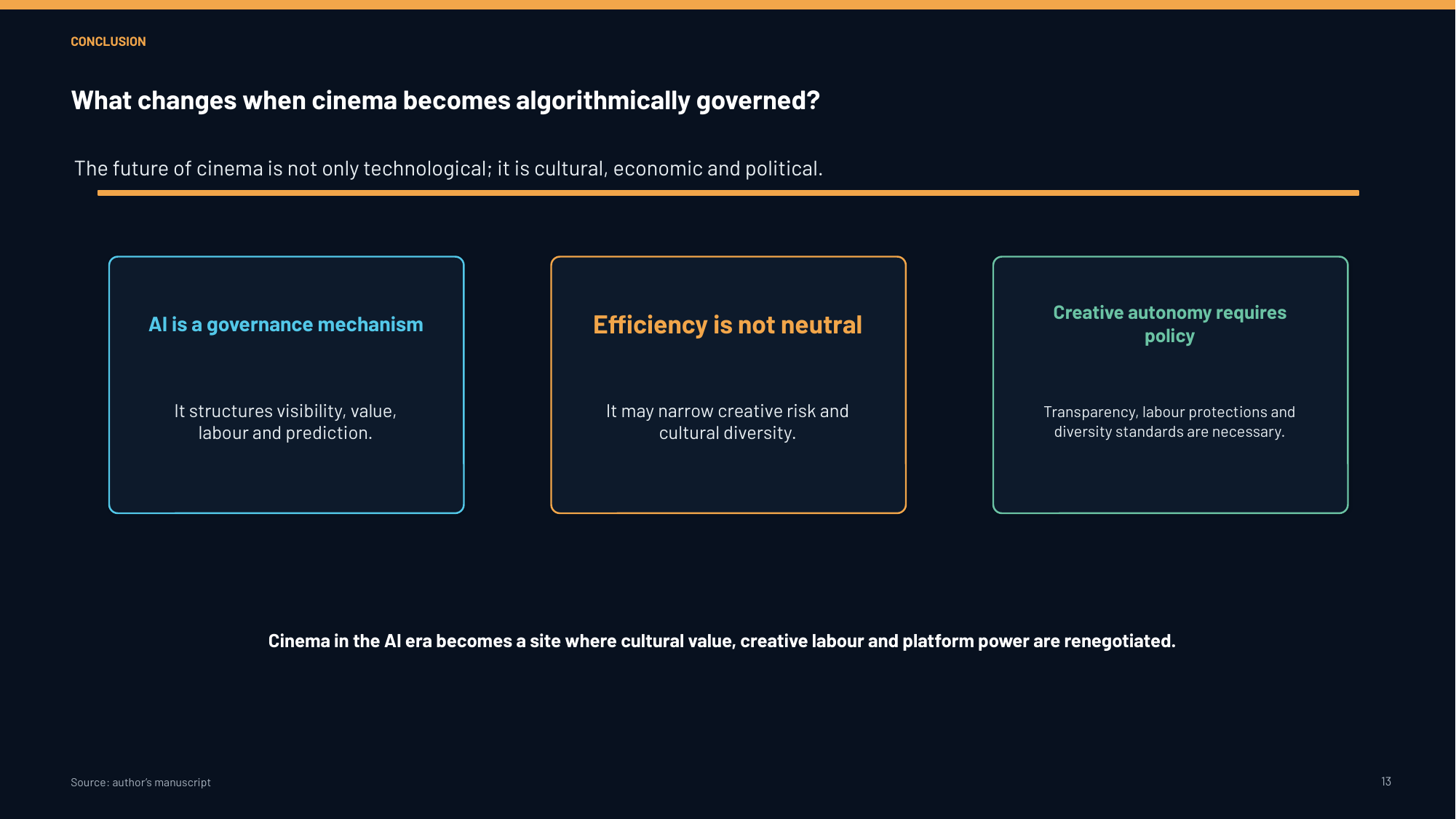

CONCLUSION
What changes when cinema becomes algorithmically governed?
The future of cinema is not only technological; it is cultural, economic and political.

AI is a governance mechanism
Efficiency is not neutral
Creative autonomy requires policy
It structures visibility, value, labour and prediction.
It may narrow creative risk and cultural diversity.
Transparency, labour protections and diversity standards are necessary.
Cinema in the AI era becomes a site where cultural value, creative labour and platform power are renegotiated.
13
Source: author’s manuscript